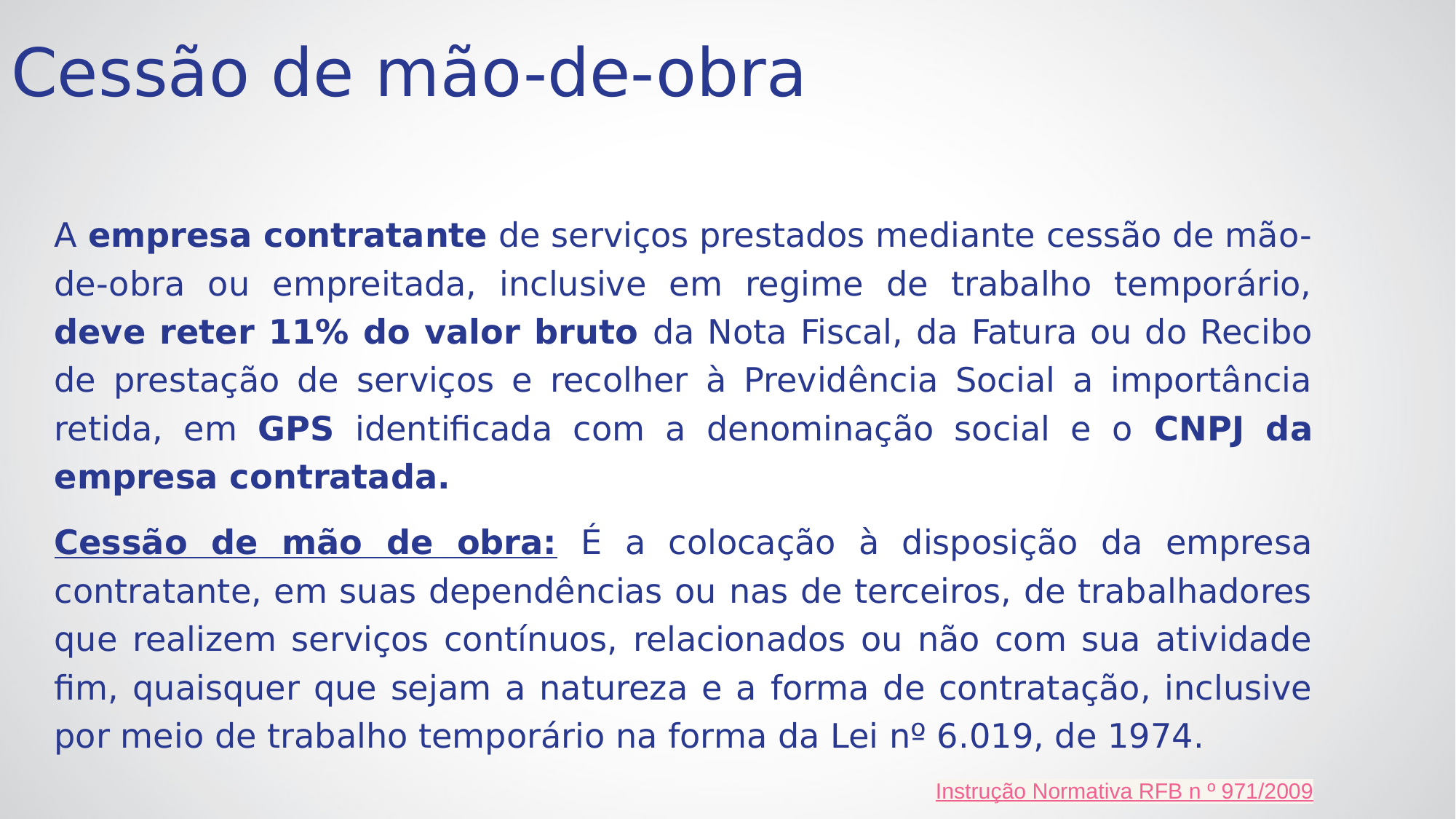

Cessão de mão-de-obra
A empresa contratante de serviços prestados mediante cessão de mão-de-obra ou empreitada, inclusive em regime de trabalho temporário, deve reter 11% do valor bruto da Nota Fiscal, da Fatura ou do Recibo de prestação de serviços e recolher à Previdência Social a importância retida, em GPS identificada com a denominação social e o CNPJ da empresa contratada.
Cessão de mão de obra: É a colocação à disposição da empresa contratante, em suas dependências ou nas de terceiros, de trabalhadores que realizem serviços contínuos, relacionados ou não com sua atividade fim, quaisquer que sejam a natureza e a forma de contratação, inclusive por meio de trabalho temporário na forma da Lei nº 6.019, de 1974.
Instrução Normativa RFB n º 971/2009